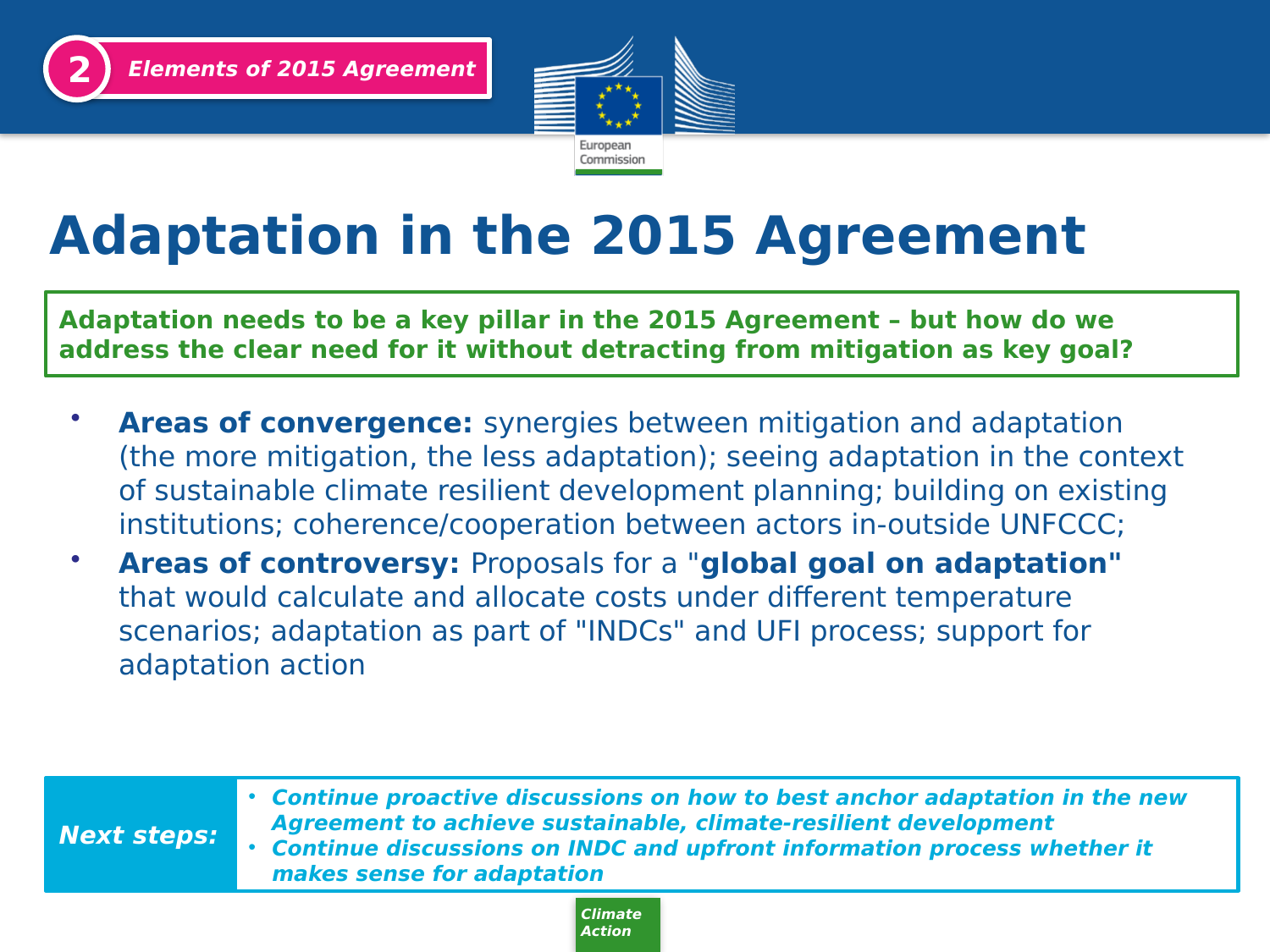

2
Elements of 2015 Agreement
Adaptation in the 2015 Agreement
Adaptation needs to be a key pillar in the 2015 Agreement – but how do we address the clear need for it without detracting from mitigation as key goal?
Areas of convergence: synergies between mitigation and adaptation (the more mitigation, the less adaptation); seeing adaptation in the context of sustainable climate resilient development planning; building on existing institutions; coherence/cooperation between actors in-outside UNFCCC;
Areas of controversy: Proposals for a "global goal on adaptation" that would calculate and allocate costs under different temperature scenarios; adaptation as part of "INDCs" and UFI process; support for adaptation action
Next steps:
Continue proactive discussions on how to best anchor adaptation in the new Agreement to achieve sustainable, climate-resilient development
Continue discussions on INDC and upfront information process whether it makes sense for adaptation